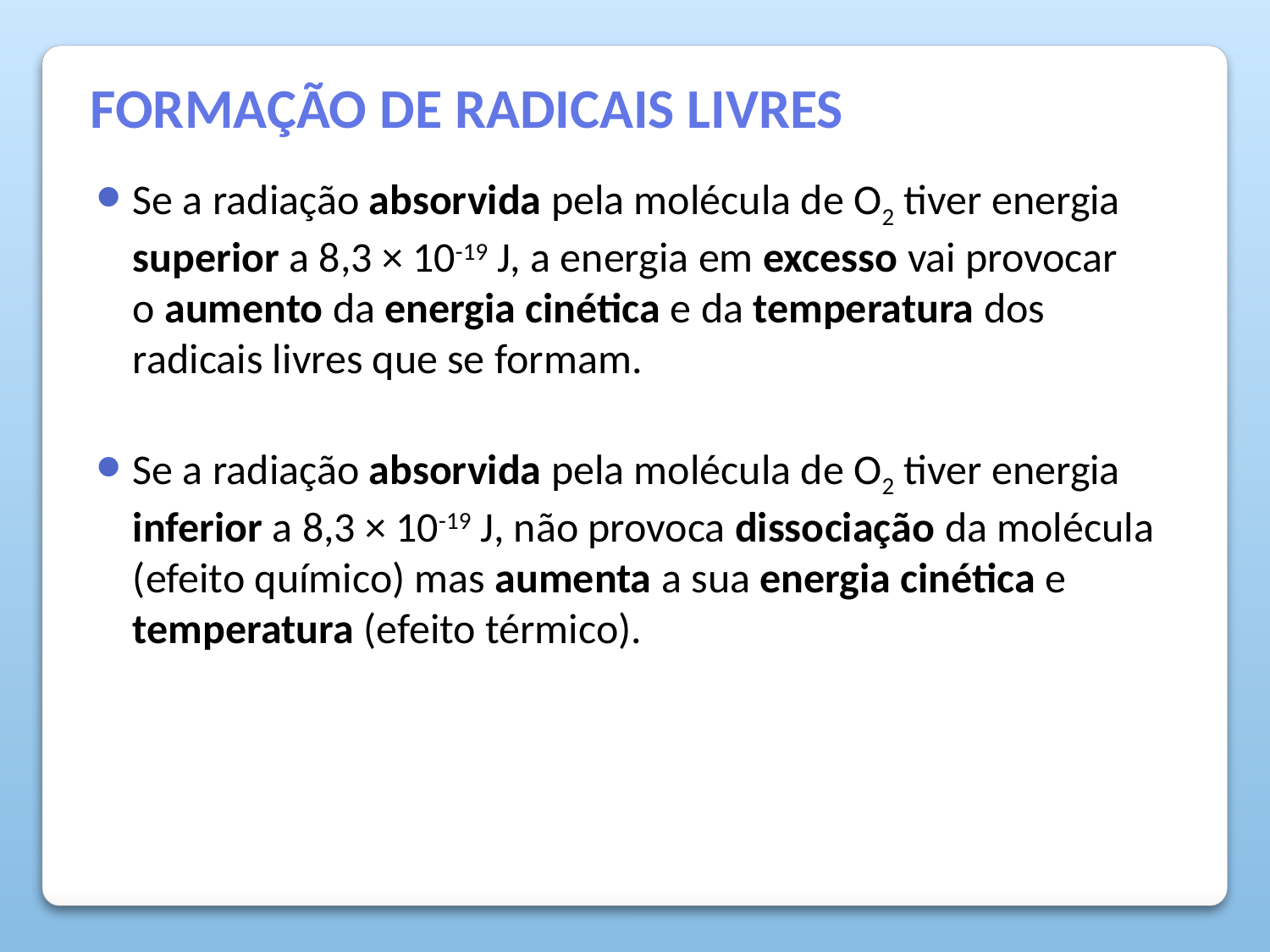

FORMAÇÃO DE RADICAIS LIVRES

Se a radiação absorvida pela molécula de O2 tiver energia superior a 8,3 × 10­-19 J, a energia em excesso vai provocar
o aumento da energia cinética e da temperatura dos
radicais livres que se formam.

Se a radiação absorvida pela molécula de O2 tiver energia inferior a 8,3 × 10­­-19 J, não provoca dissociação da molécula (efeito químico) mas aumenta a sua energia cinética e temperatura (efeito térmico).